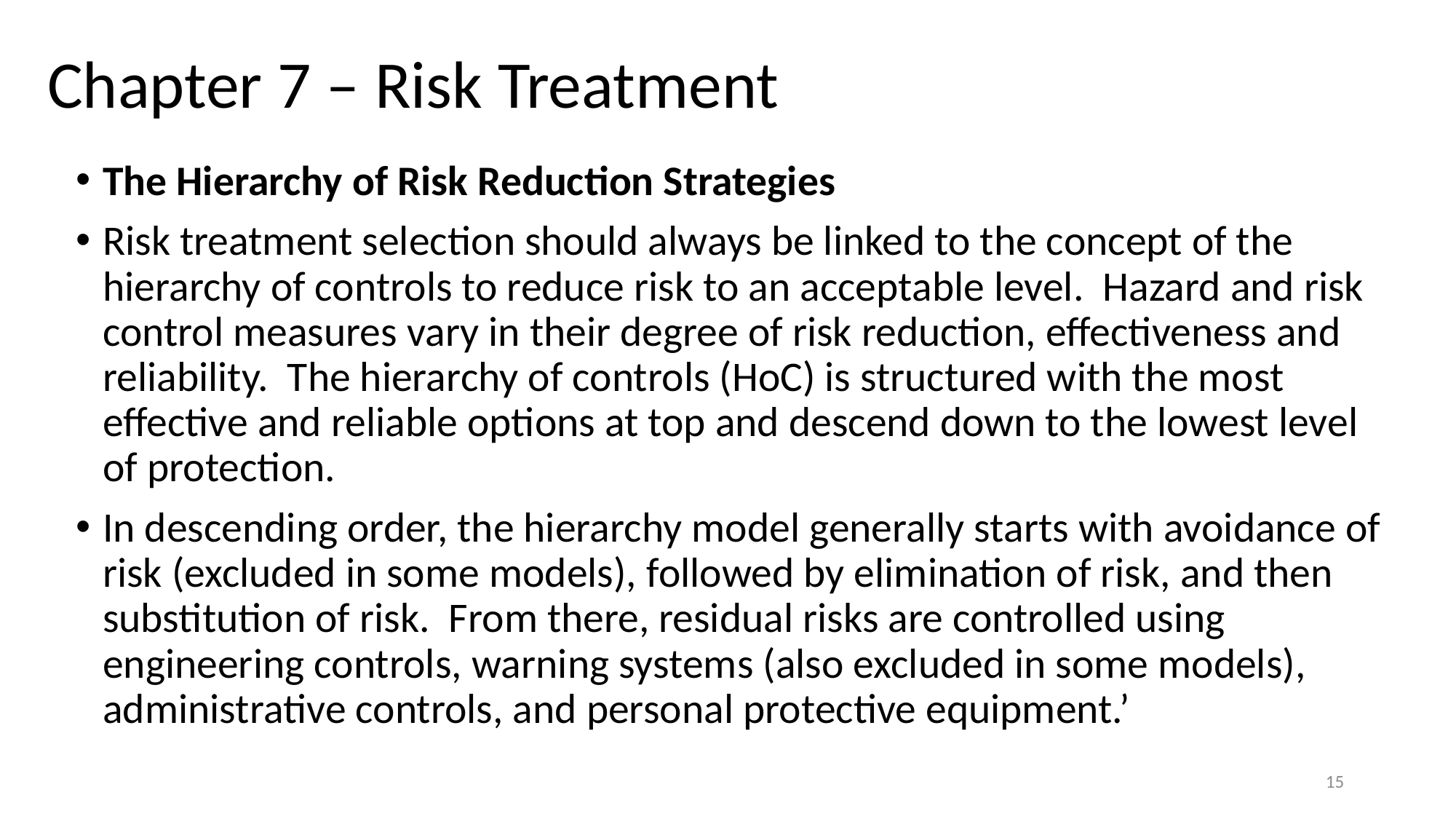

# Chapter 7 – Risk Treatment
The Hierarchy of Risk Reduction Strategies
Risk treatment selection should always be linked to the concept of the hierarchy of controls to reduce risk to an acceptable level.  Hazard and risk control measures vary in their degree of risk reduction, effectiveness and reliability.  The hierarchy of controls (HoC) is structured with the most effective and reliable options at top and descend down to the lowest level of protection.
In descending order, the hierarchy model generally starts with avoidance of risk (excluded in some models), followed by elimination of risk, and then substitution of risk.  From there, residual risks are controlled using engineering controls, warning systems (also excluded in some models), administrative controls, and personal protective equipment.’
15